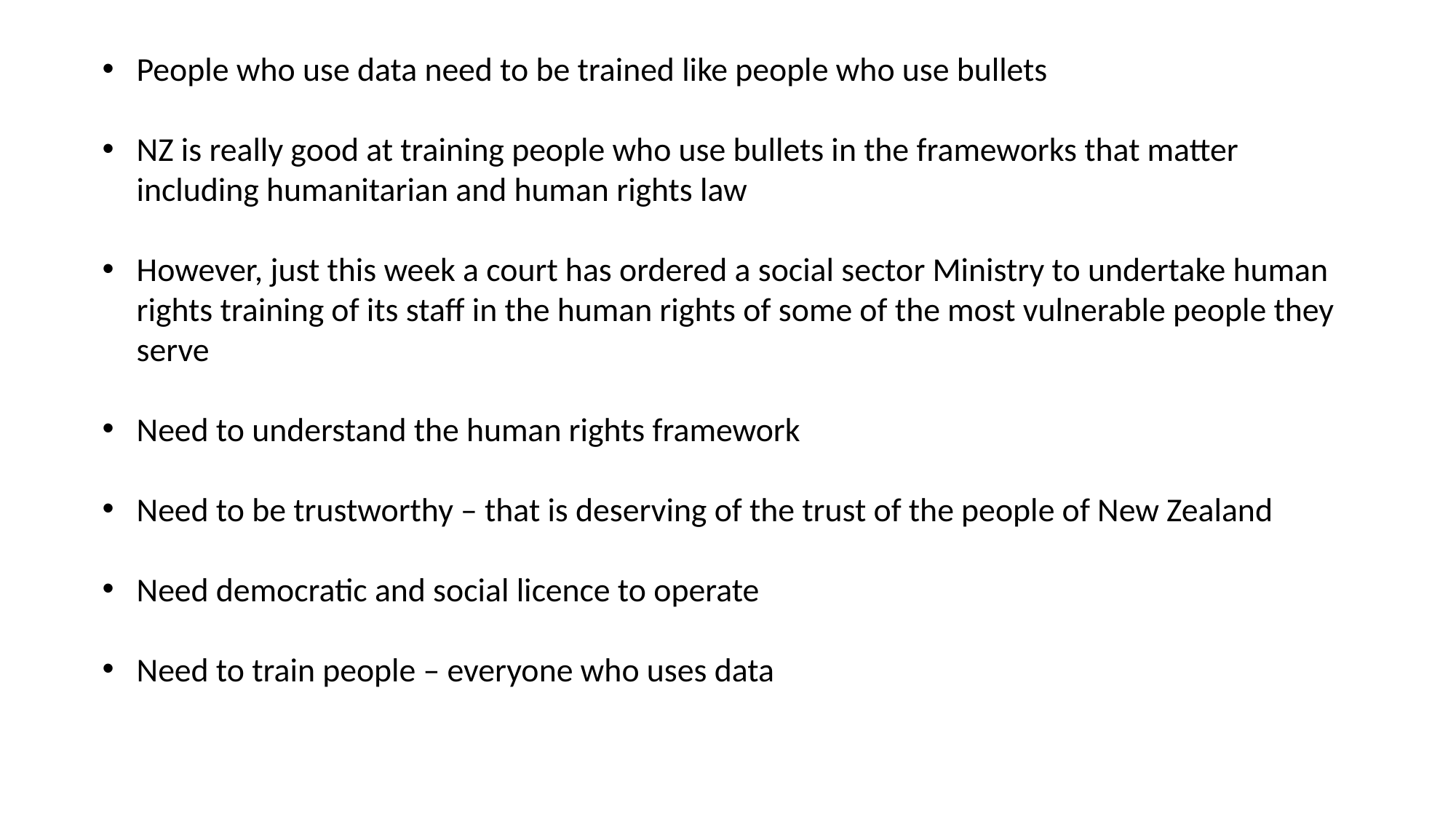

People who use data need to be trained like people who use bullets

NZ is really good at training people who use bullets in the frameworks that matter including humanitarian and human rights law

However, just this week a court has ordered a social sector Ministry to undertake human rights training of its staff in the human rights of some of the most vulnerable people they serve

Need to understand the human rights framework

Need to be trustworthy – that is deserving of the trust of the people of New Zealand

Need democratic and social licence to operate

Need to train people – everyone who uses data